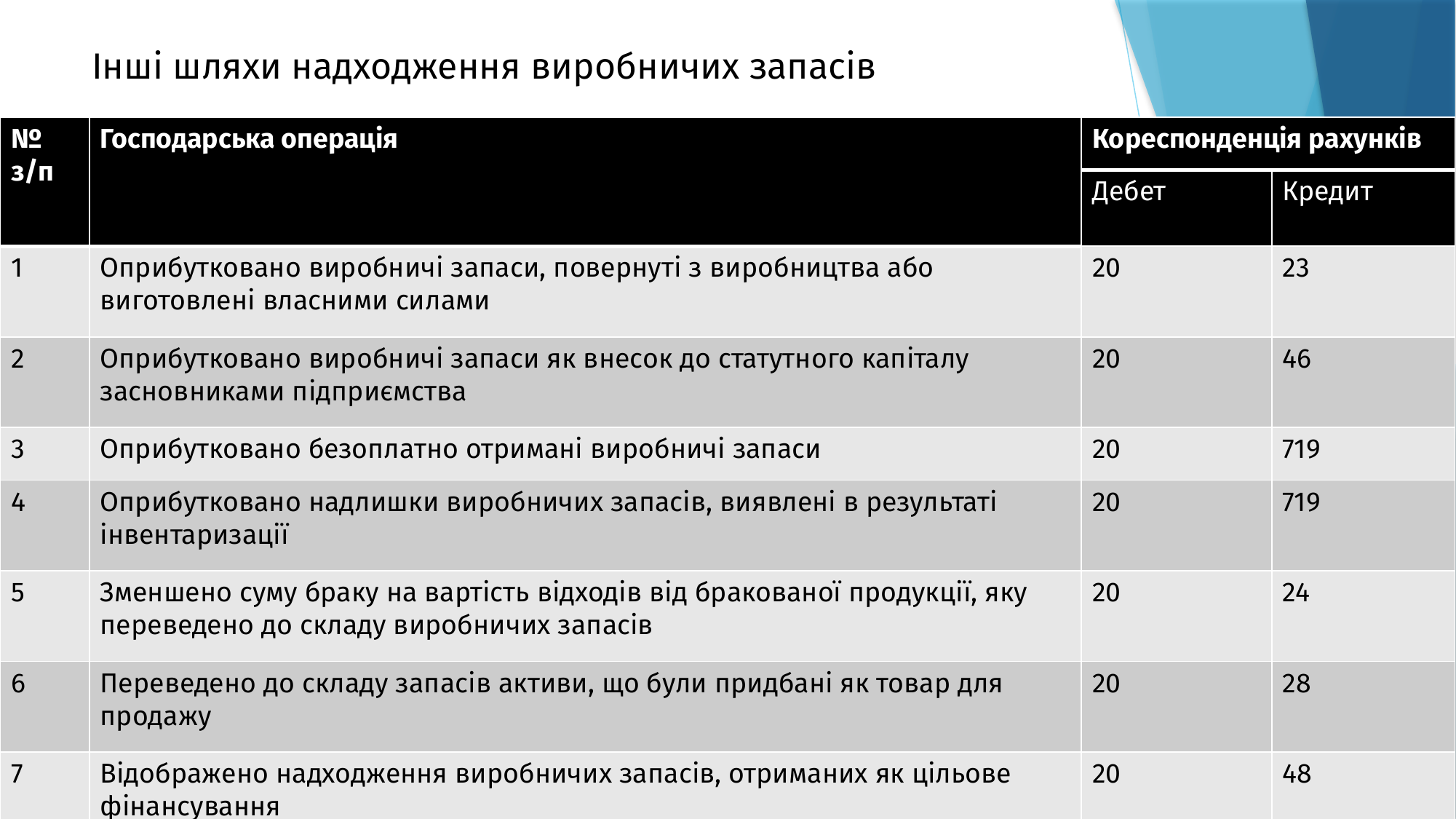

Інші шляхи надходження виробничих запасів
| № з/п | Господарська операція | Кореспонденція рахунків |  |
| --- | --- | --- | --- |
|  |  | Дебет | Кредит |
| 1 | Оприбутковано виробничі запаси, повернуті з виробництва або виготовлені власними силами | 20 | 23 |
| 2 | Оприбутковано виробничі запаси як внесок до статутного капіталу засновниками підприємства | 20 | 46 |
| 3 | Оприбутковано безоплатно отримані виробничі запаси | 20 | 719 |
| 4 | Оприбутковано надлишки виробничих запасів, виявлені в результаті інвентаризації | 20 | 719 |
| 5 | Зменшено суму браку на вартість відходів від бракованої продукції, яку переведено до складу виробничих запасів | 20 | 24 |
| 6 | Переведено до складу запасів активи, що були придбані як товар для продажу | 20 | 28 |
| 7 | Відображено надходження виробничих запасів, отриманих як цільове фінансування | 20 | 48 |